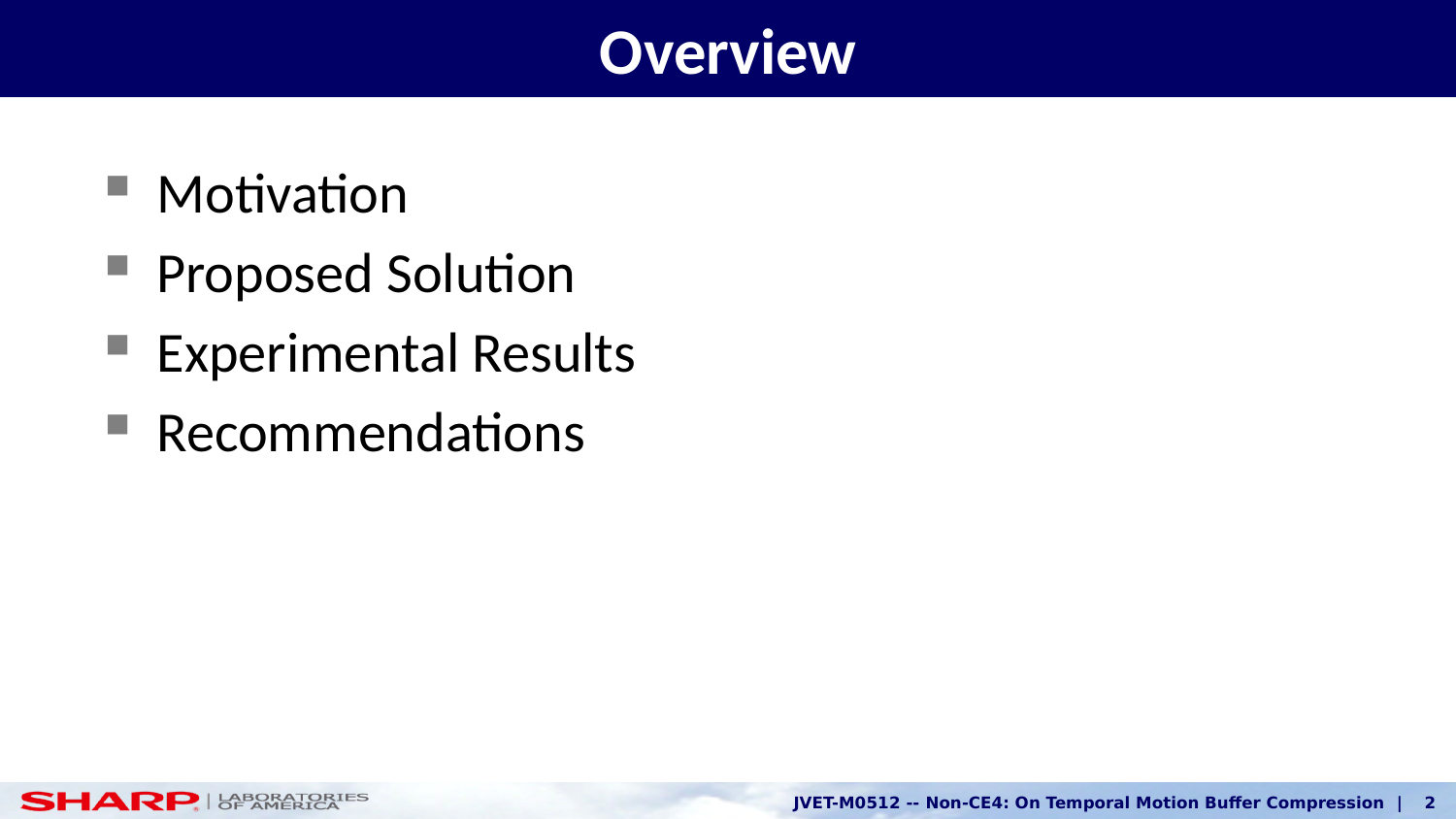

# Overview
Motivation
Proposed Solution
Experimental Results
Recommendations